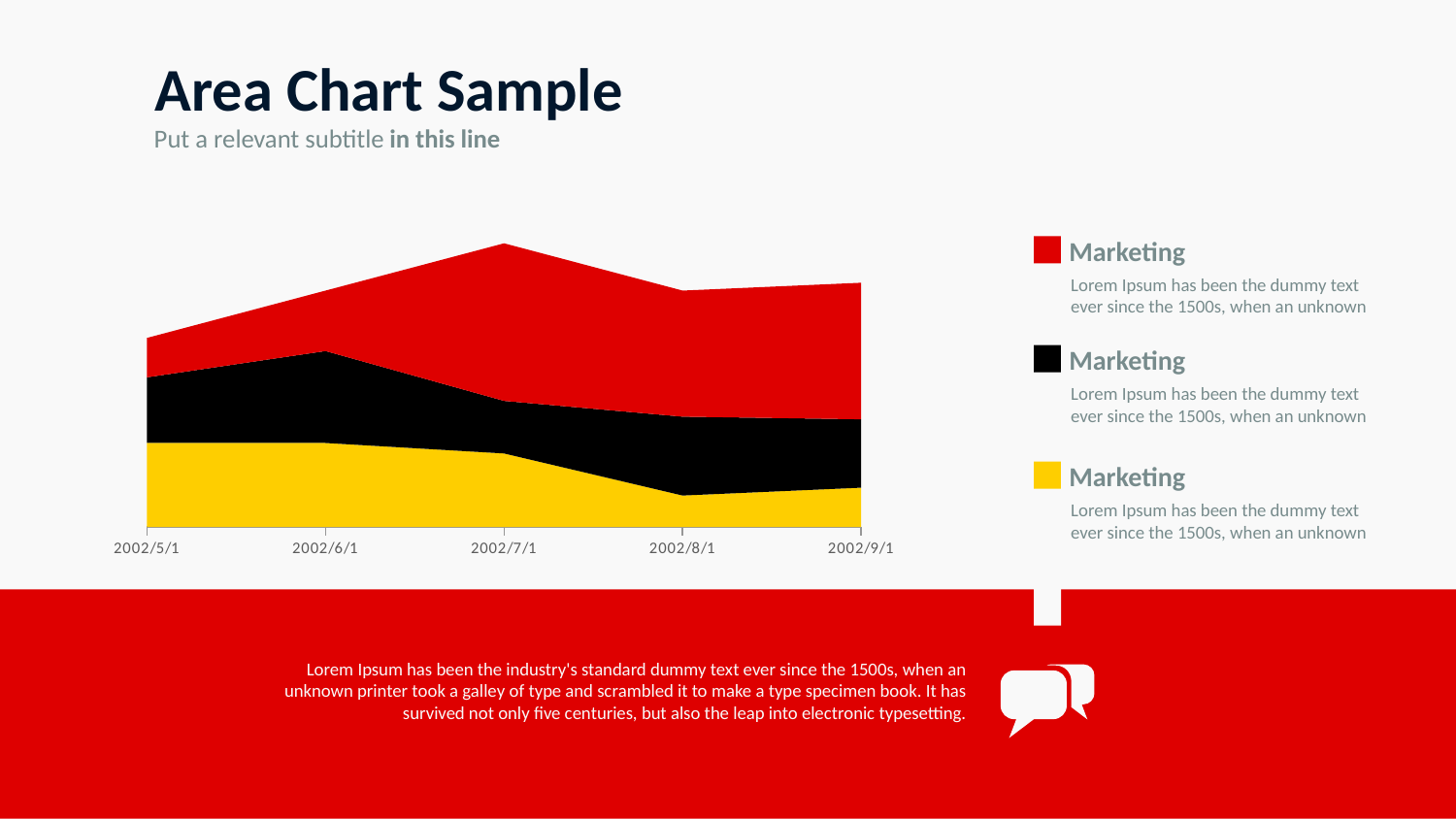

Area Chart Sample
Put a relevant subtitle in this line

### Chart

| Category | Series 1 | Series 12 | Series 13 |
|---|---|---|---|
| 37377 | 32.0 | 25.0 | 15.0 |
| 37408 | 32.0 | 35.0 | 23.0 |
| 37438 | 28.0 | 20.0 | 60.0 |
| 37469 | 12.0 | 30.0 | 48.0 |
| 37500 | 15.0 | 26.0 | 52.0 |
Marketing

Lorem Ipsum has been the dummy text ever since the 1500s, when an unknown
Marketing

Lorem Ipsum has been the dummy text ever since the 1500s, when an unknown
Marketing

Lorem Ipsum has been the dummy text ever since the 1500s, when an unknown

Lorem Ipsum has been the industry's standard dummy text ever since the 1500s, when an unknown printer took a galley of type and scrambled it to make a type specimen book. It has survived not only five centuries, but also the leap into electronic typesetting.